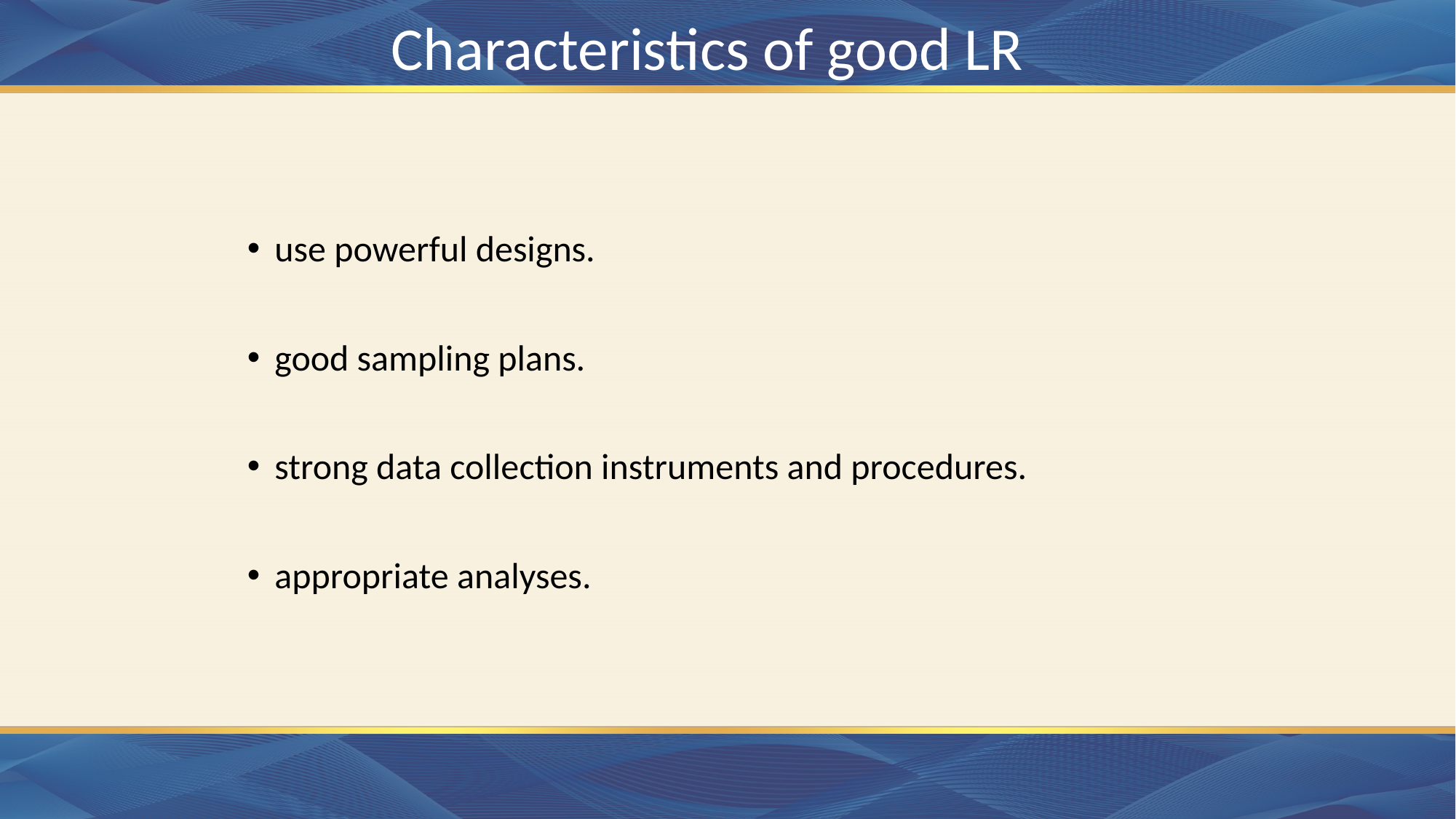

# Characteristics of good LR
use powerful designs.

good sampling plans.

strong data collection instruments and procedures.

appropriate analyses.